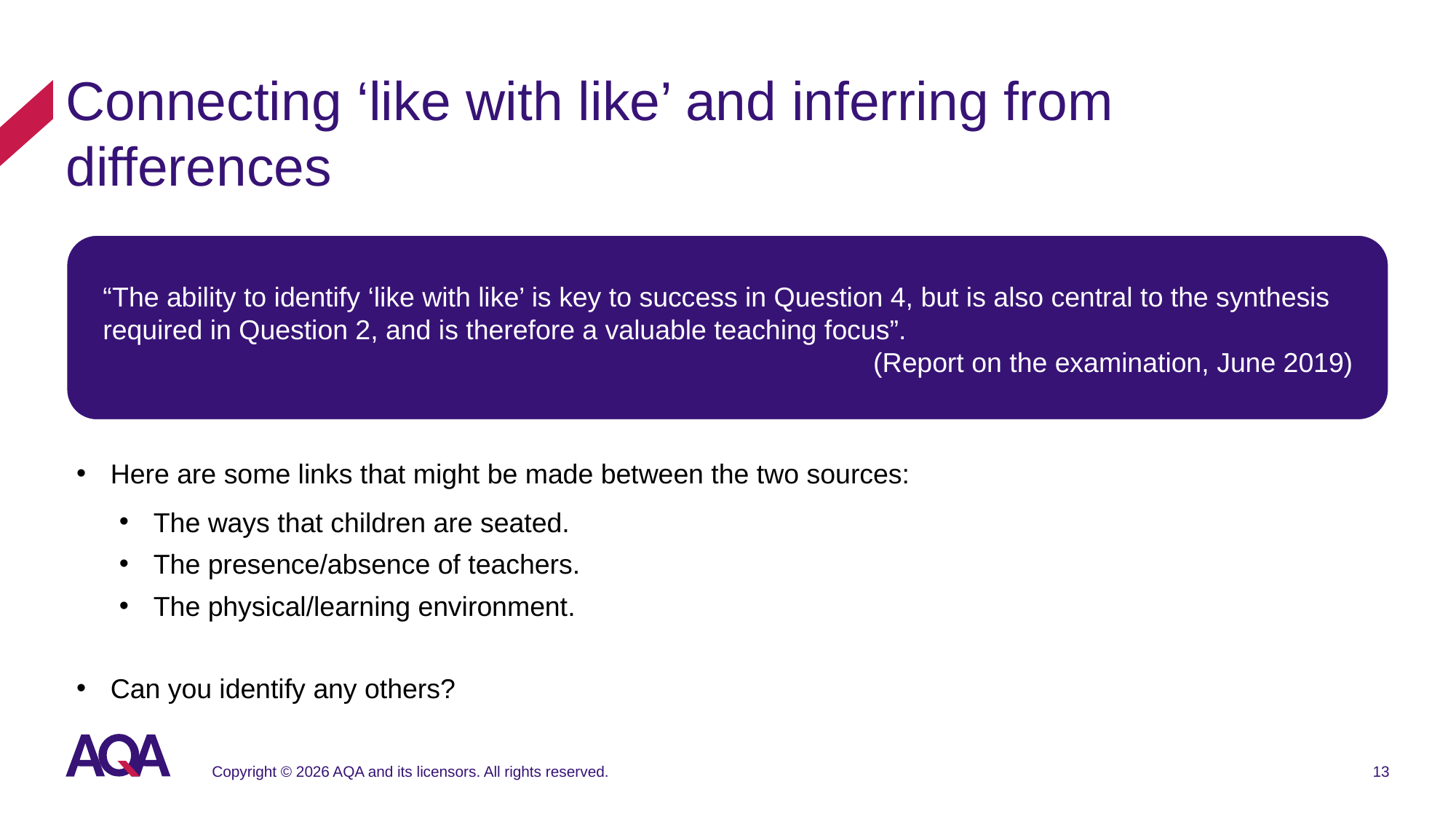

# Connecting ‘like with like’ and inferring from differences

Here are some links that might be made between the two sources:
The ways that children are seated.
The presence/absence of teachers.
The physical/learning environment.

Can you identify any others?

“The ability to identify ‘like with like’ is key to success in Question 4, but is also central to the synthesis required in Question 2, and is therefore a valuable teaching focus”.
(Report on the examination, June 2019)
Copyright © 2026 AQA and its licensors. All rights reserved.
13